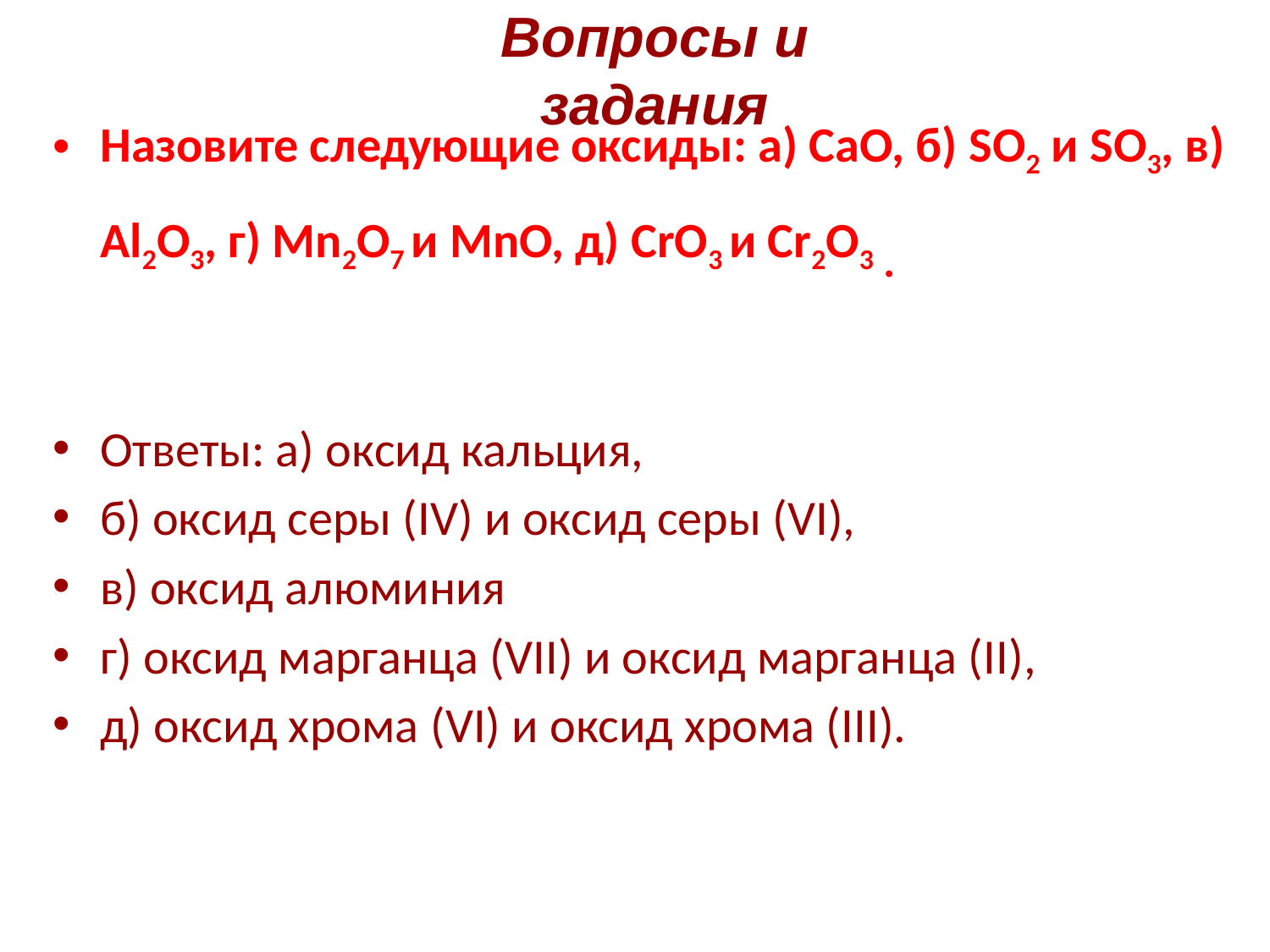

# Вопросы и задания
Назовите следующие оксиды: а) СаО, б) SO2 и SO3, в) Аl2О3, г) Мn2О7 и МnО, д) СrО3 и Сr2О3 .

Ответы: а) оксид кальция,
б) оксид серы (IV) и оксид серы (VI),
в) оксид алюминия
г) оксид марганца (VII) и оксид марганца (II),
д) оксид хрома (VI) и оксид хрома (III).